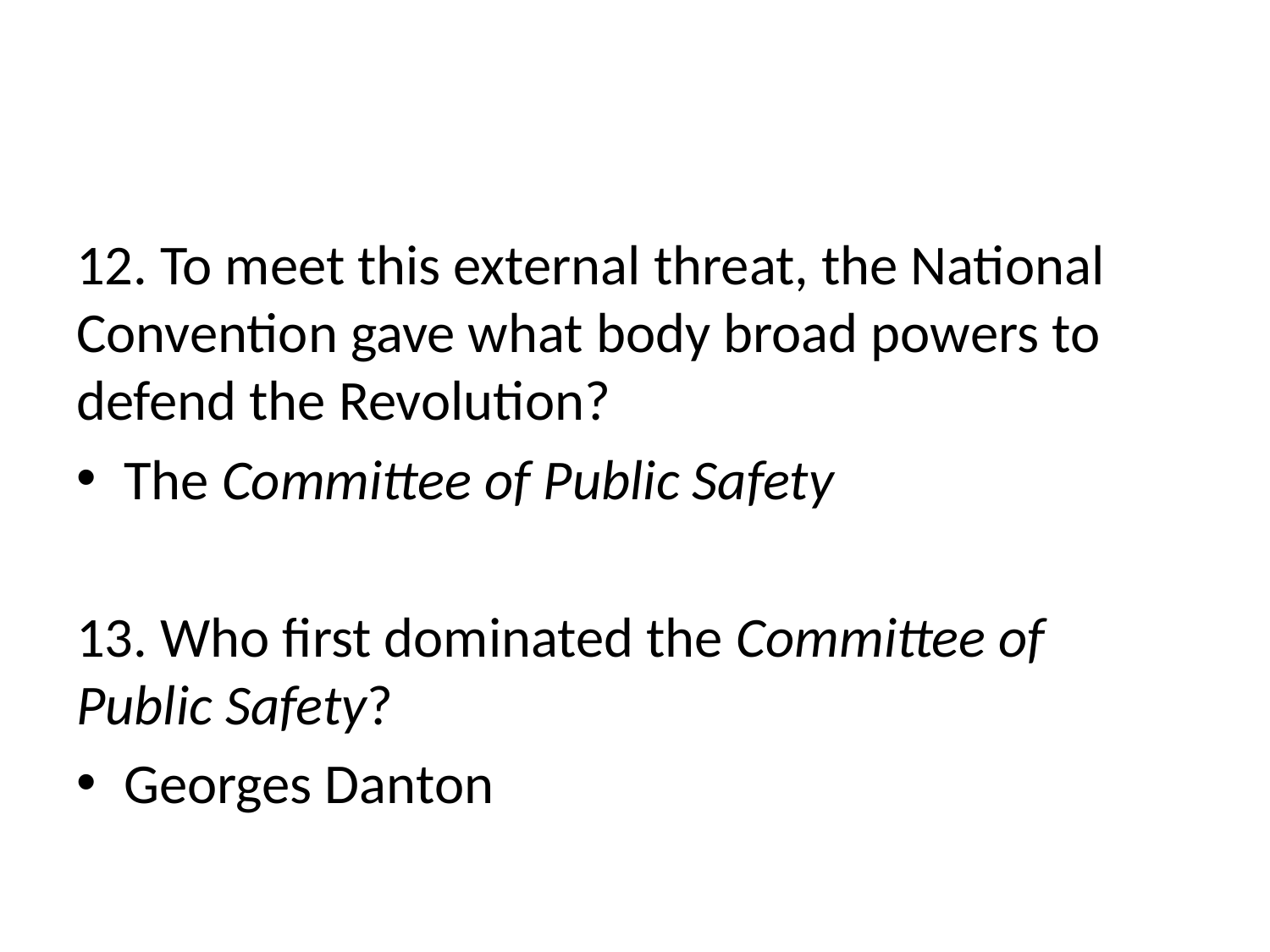

#
12. To meet this external threat, the National Convention gave what body broad powers to defend the Revolution?
The Committee of Public Safety

13. Who first dominated the Committee of Public Safety?
Georges Danton